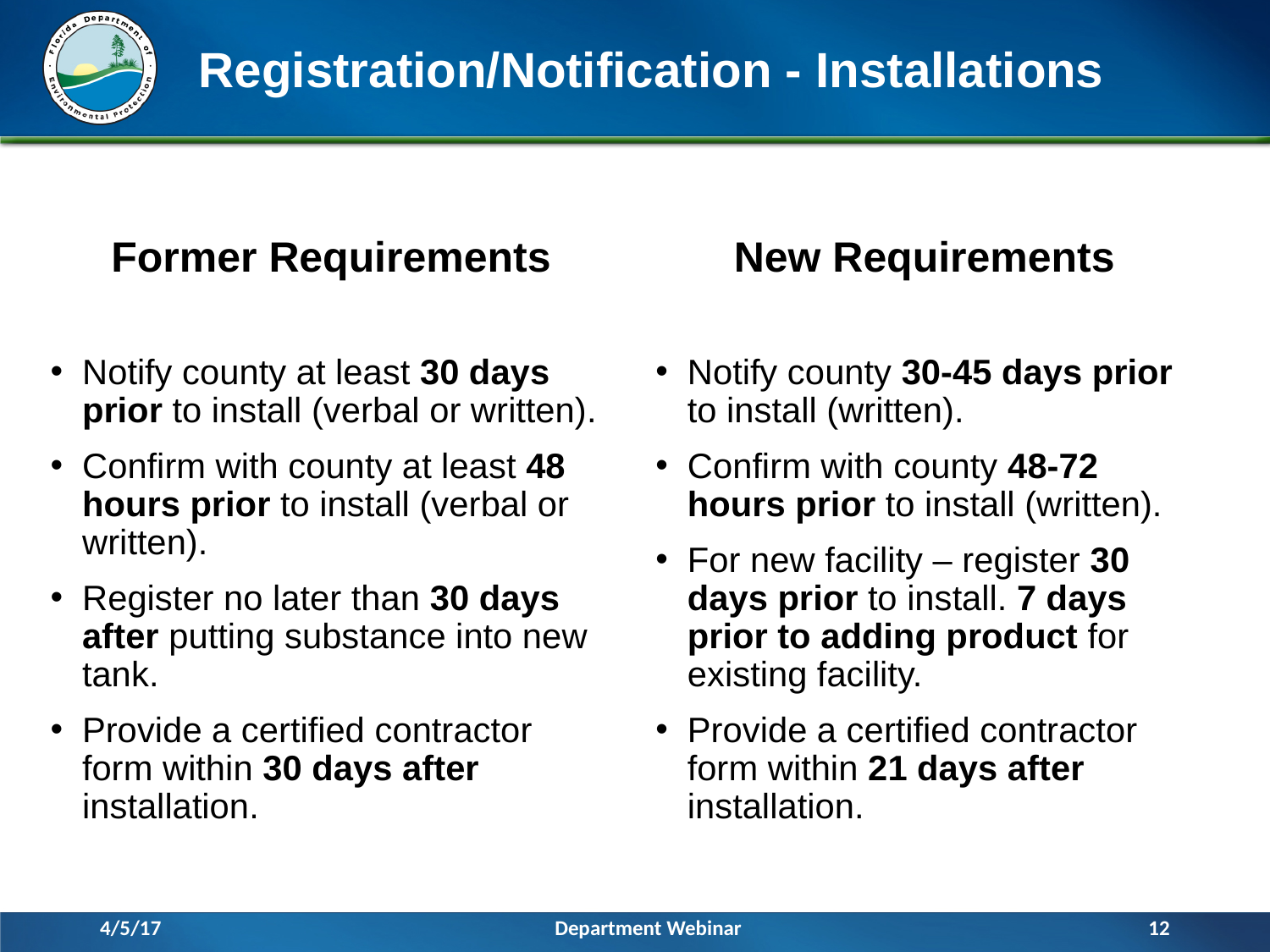

# Registration/Notification - Installations
Former Requirements
New Requirements
Notify county 30-45 days prior to install (written).
Confirm with county 48-72 hours prior to install (written).
For new facility – register 30 days prior to install. 7 days prior to adding product for existing facility.
Provide a certified contractor form within 21 days after installation.
Notify county at least 30 days prior to install (verbal or written).
Confirm with county at least 48 hours prior to install (verbal or written).
Register no later than 30 days after putting substance into new tank.
Provide a certified contractor form within 30 days after installation.
4/5/17
Department Webinar
12